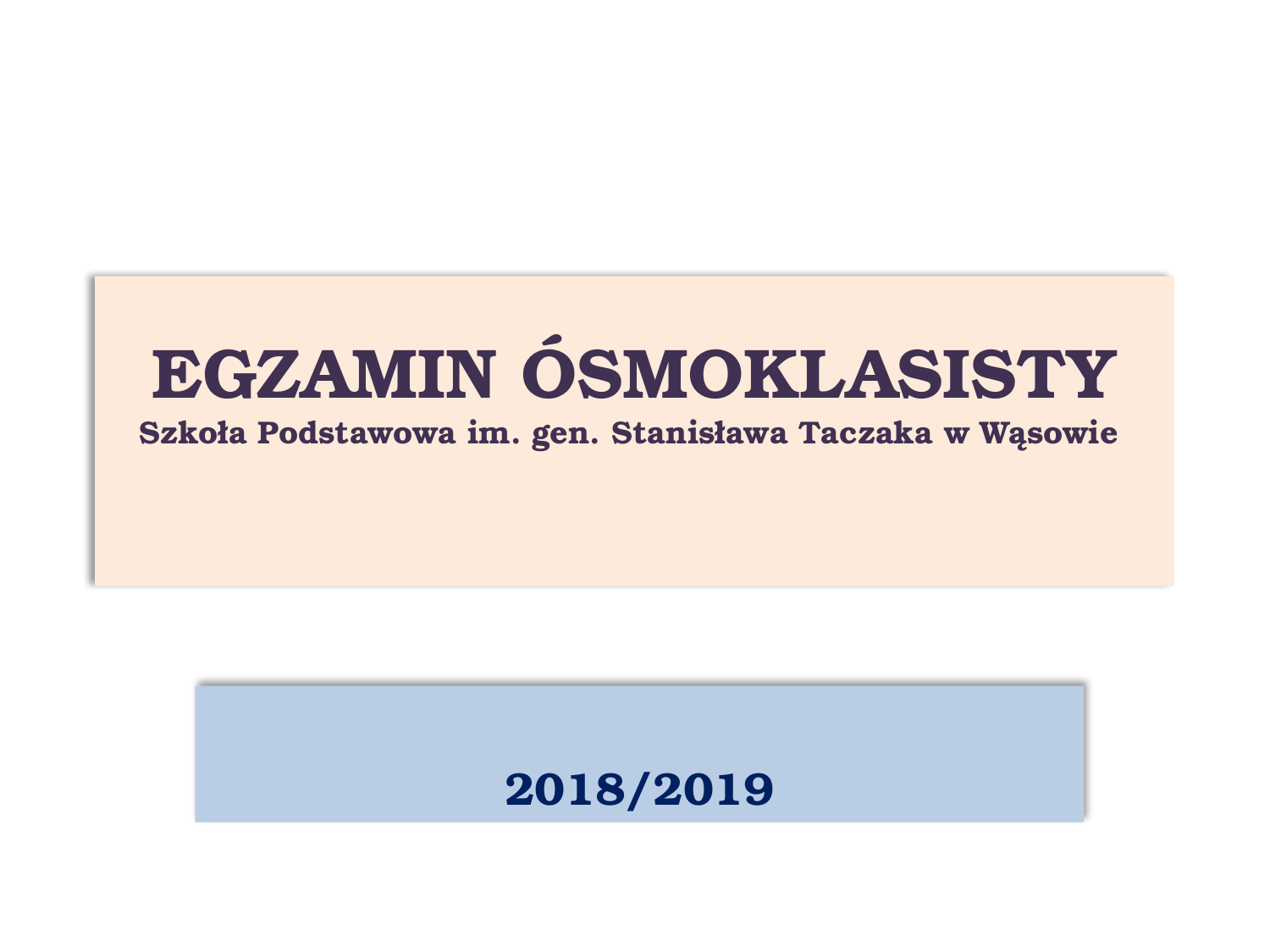

# EGZAMIN ÓSMOKLASISTY Szkoła Podstawowa im. gen. Stanisława Taczaka w Wąsowie

2018/2019